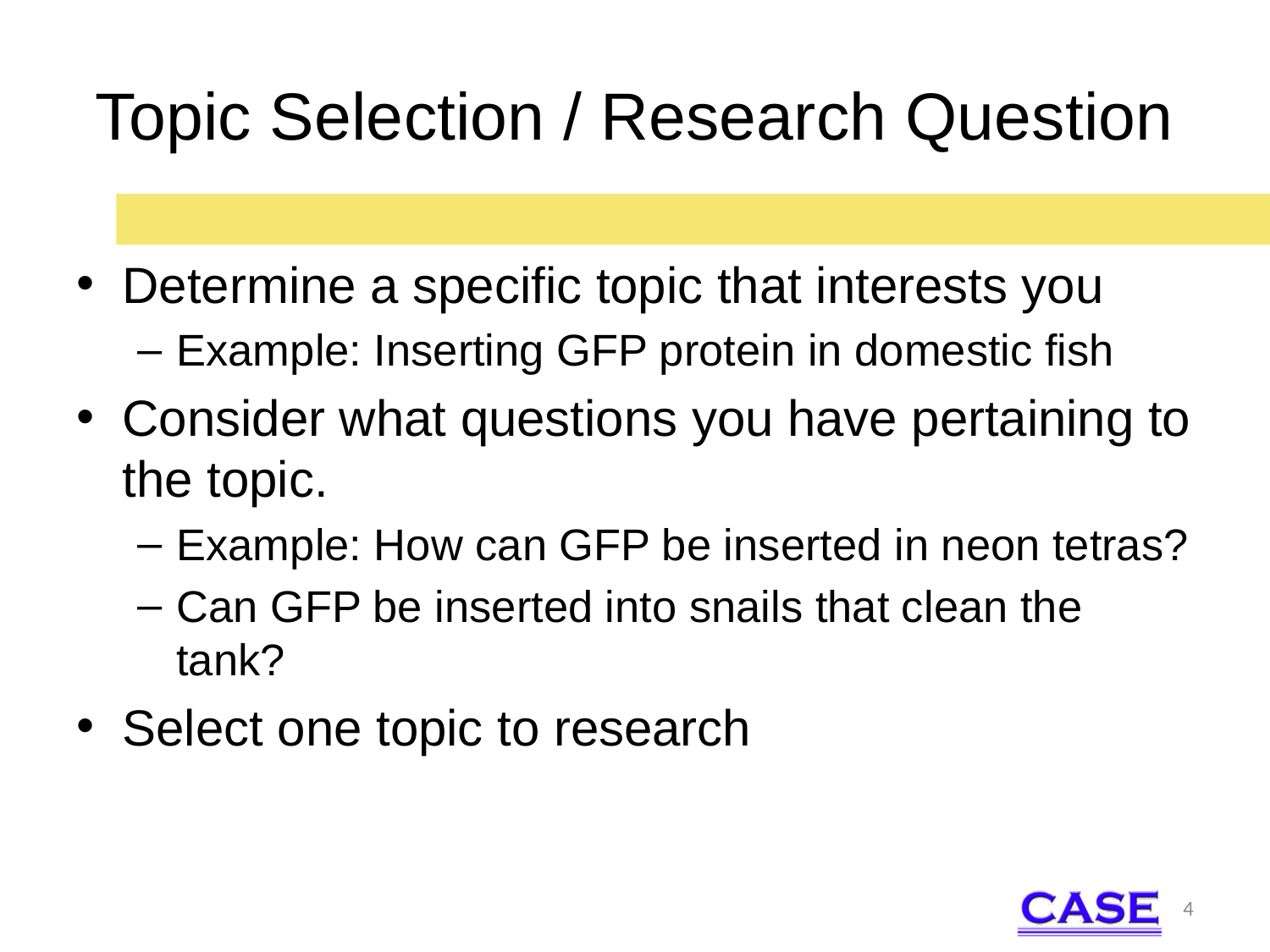

# Topic Selection / Research Question
Determine a specific topic that interests you
Example: Inserting GFP protein in domestic fish
Consider what questions you have pertaining to the topic.
Example: How can GFP be inserted in neon tetras?
Can GFP be inserted into snails that clean the tank?
Select one topic to research
4